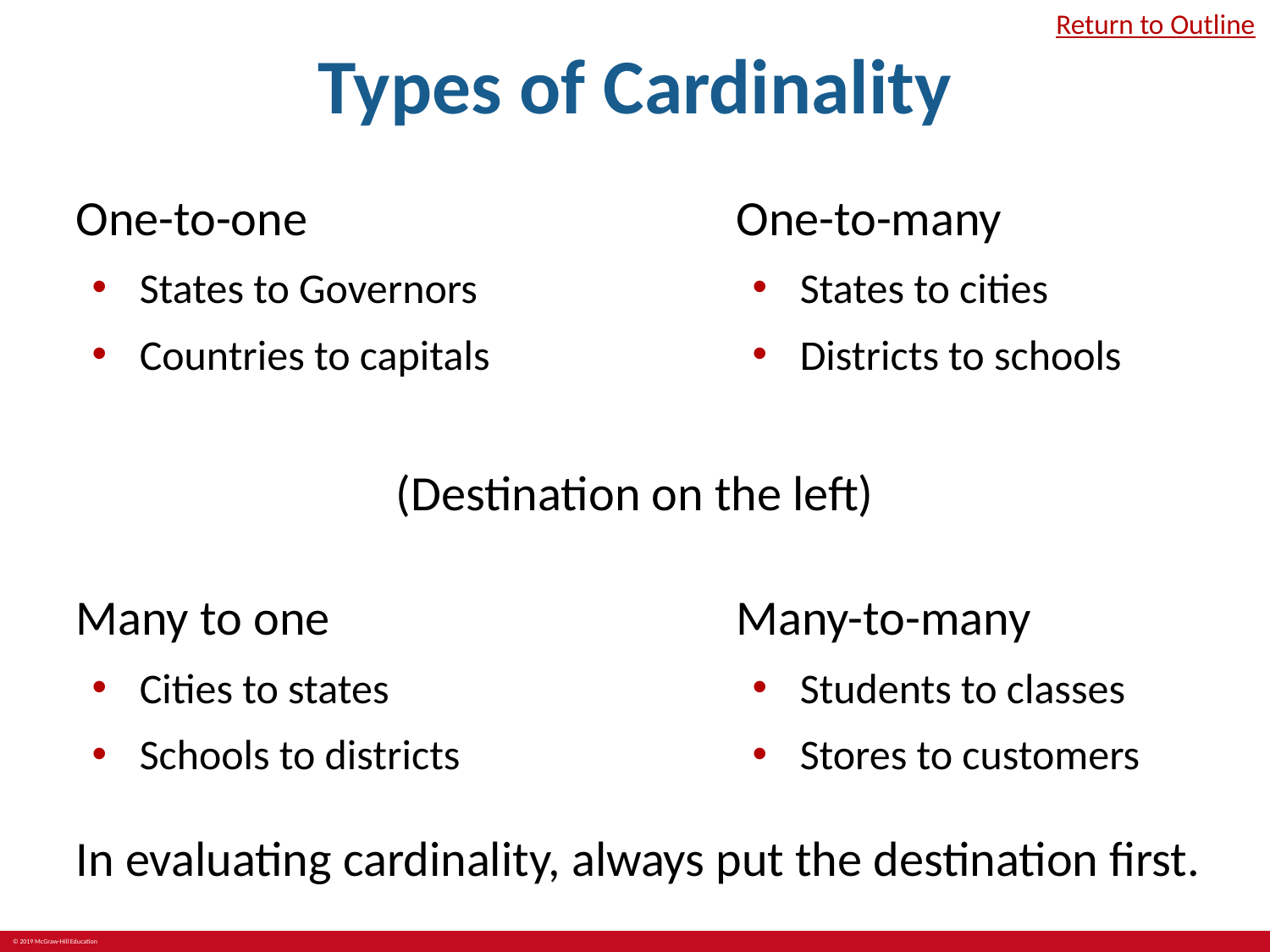

# Types of Cardinality
Return to Outline
One-to-one
States to Governors
Countries to capitals
One-to-many
States to cities
Districts to schools
(Destination on the left)
Many to one
Cities to states
Schools to districts
Many-to-many
Students to classes
Stores to customers
In evaluating cardinality, always put the destination first.